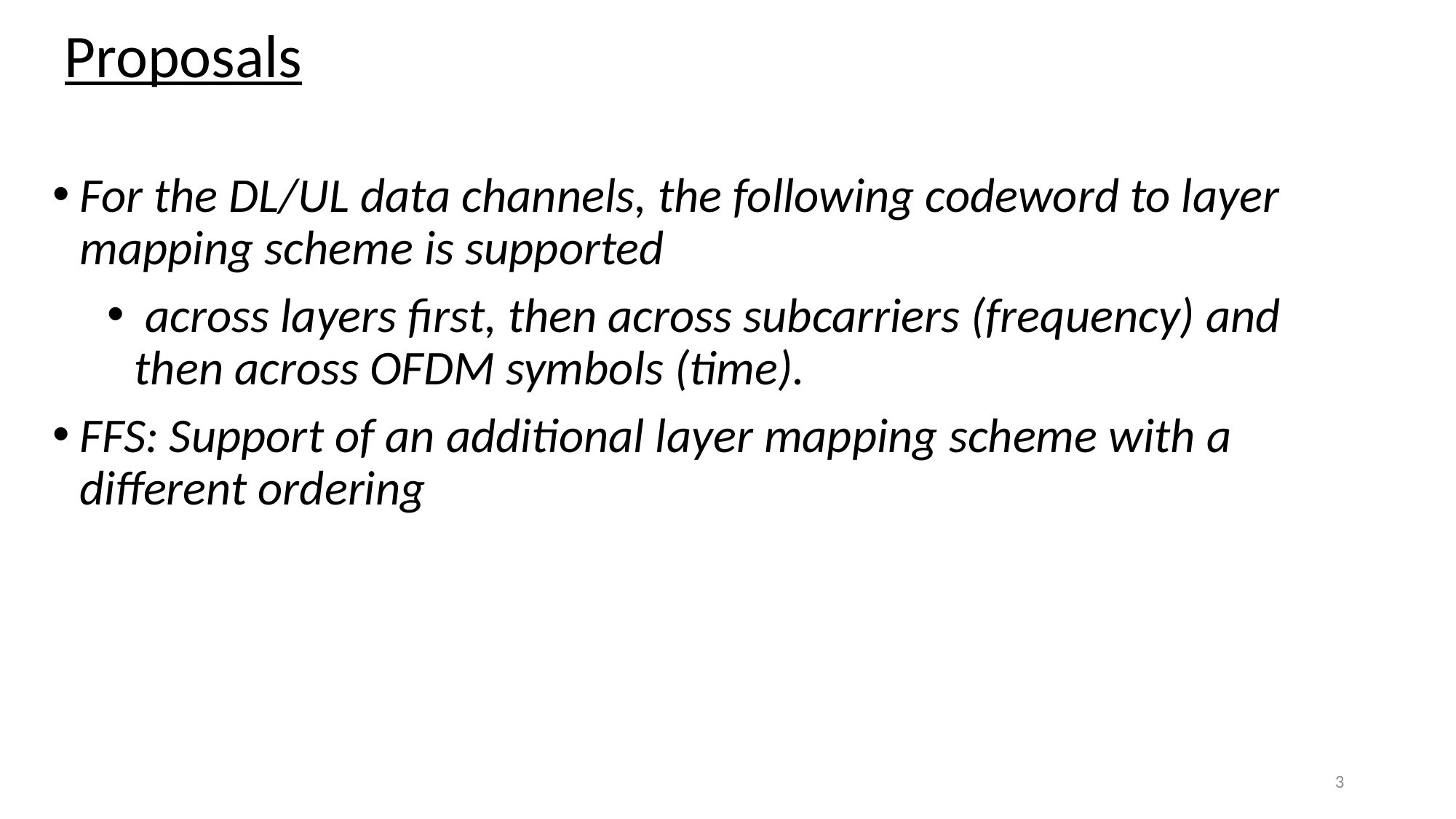

# Proposals

For the DL/UL data channels, the following codeword to layer mapping scheme is supported
 across layers first, then across subcarriers (frequency) and then across OFDM symbols (time).
FFS: Support of an additional layer mapping scheme with a different ordering

3